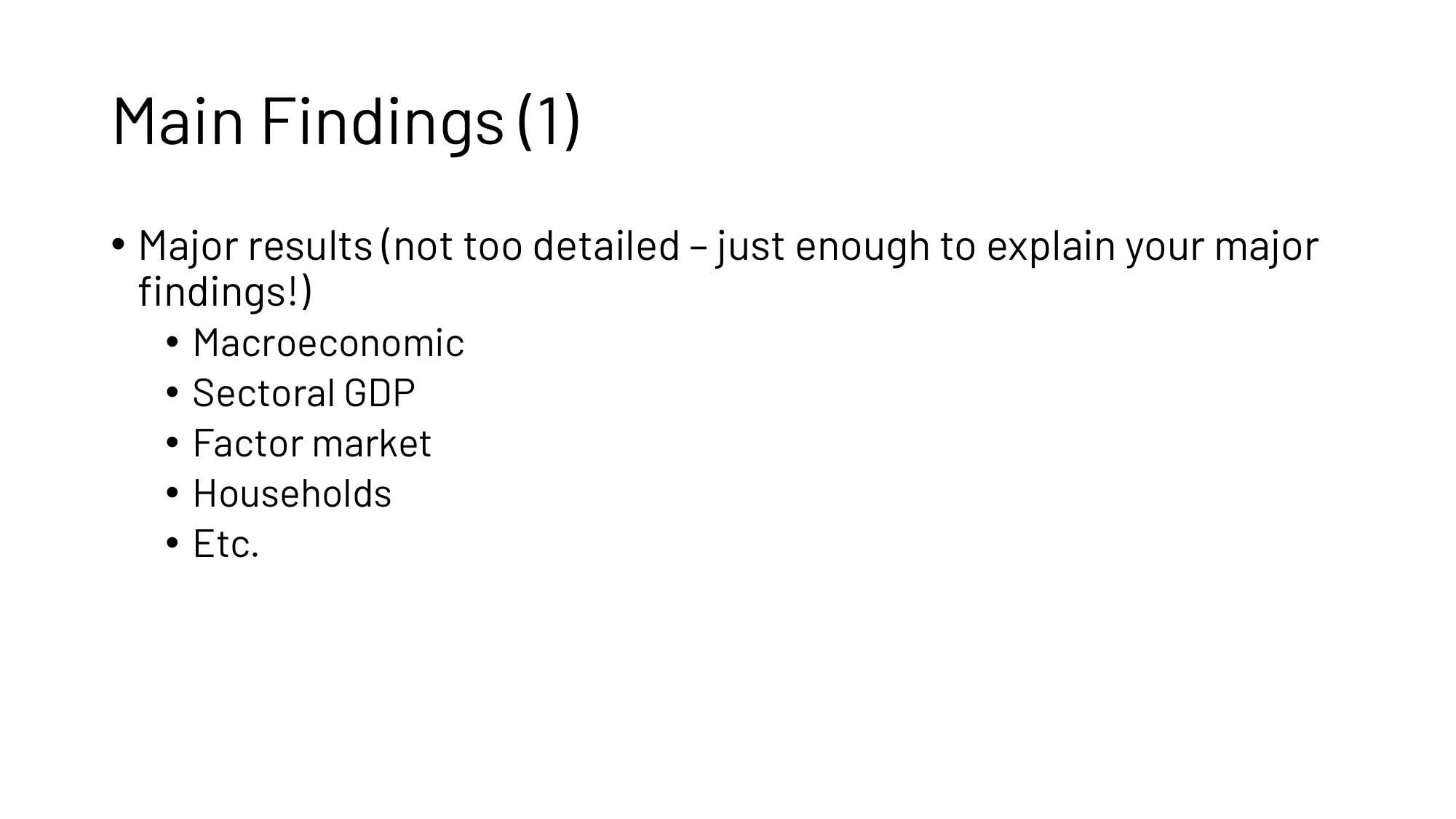

# Main Findings (1)
Major results (not too detailed – just enough to explain your major findings!)
Macroeconomic
Sectoral GDP
Factor market
Households
Etc.